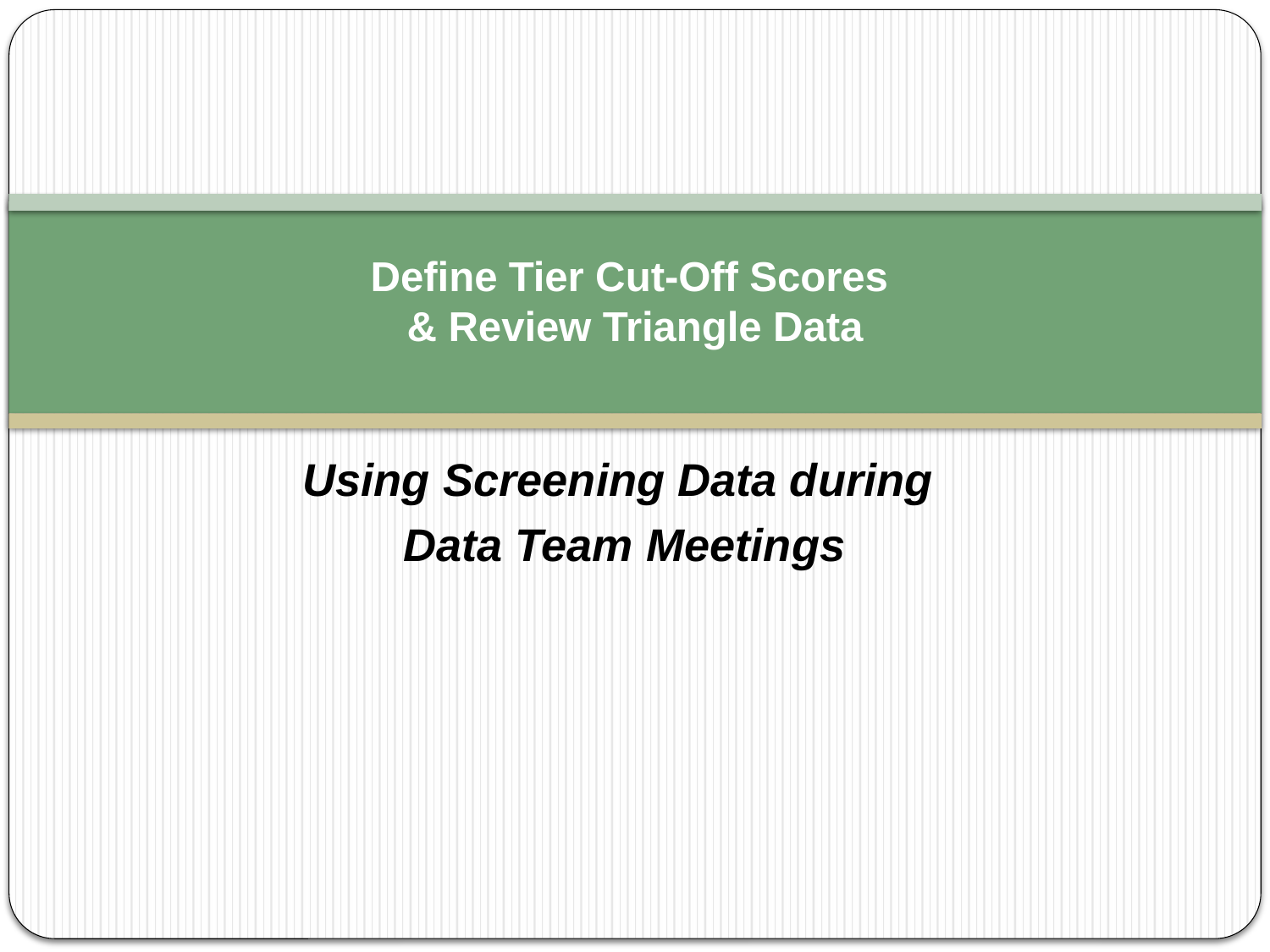

# Define Tier Cut-Off Scores & Review Triangle Data
Using Screening Data during
Data Team Meetings